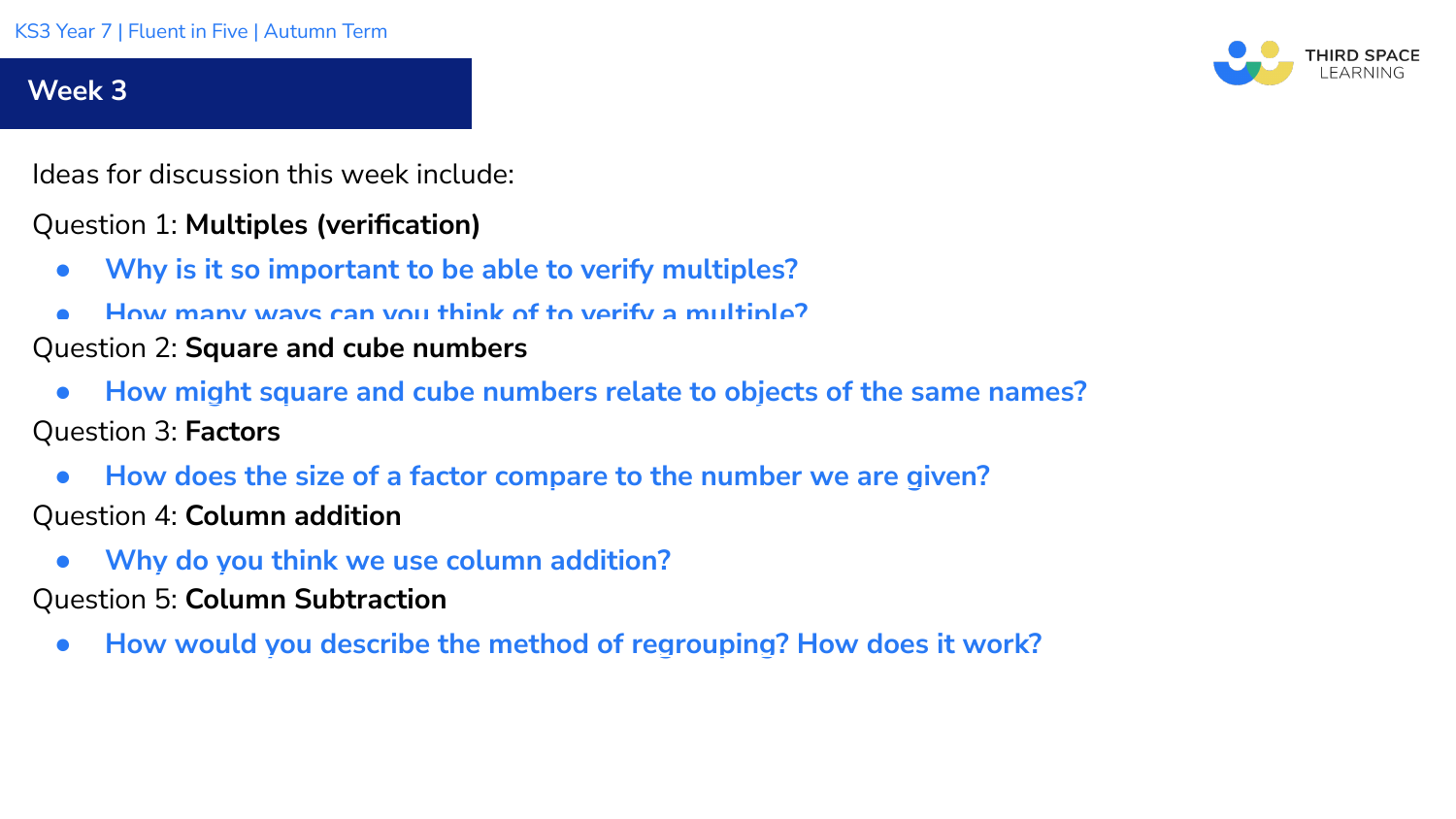

Week 3
| Ideas for discussion this week include: |
| --- |
| Question 1: Multiples (verification) Why is it so important to be able to verify multiples? How many ways can you think of to verify a multiple? |
| Question 2: Square and cube numbers How might square and cube numbers relate to objects of the same names? |
| Question 3: Factors How does the size of a factor compare to the number we are given? |
| Question 4: Column addition Why do you think we use column addition? |
| Question 5: Column Subtraction How would you describe the method of regrouping? How does it work? |